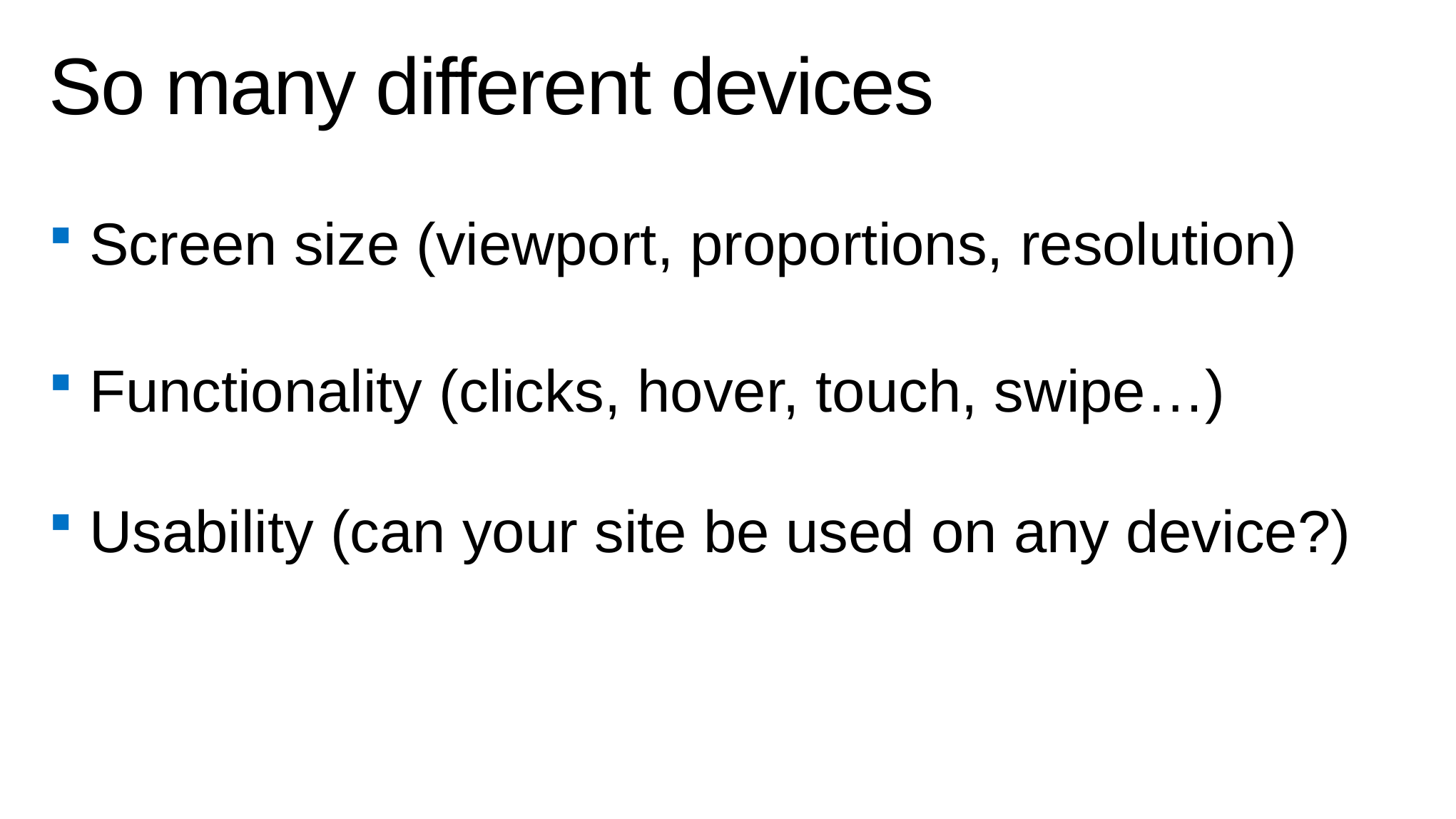

# So many different devices
Screen size (viewport, proportions, resolution)
Functionality (clicks, hover, touch, swipe…)
Usability (can your site be used on any device?)